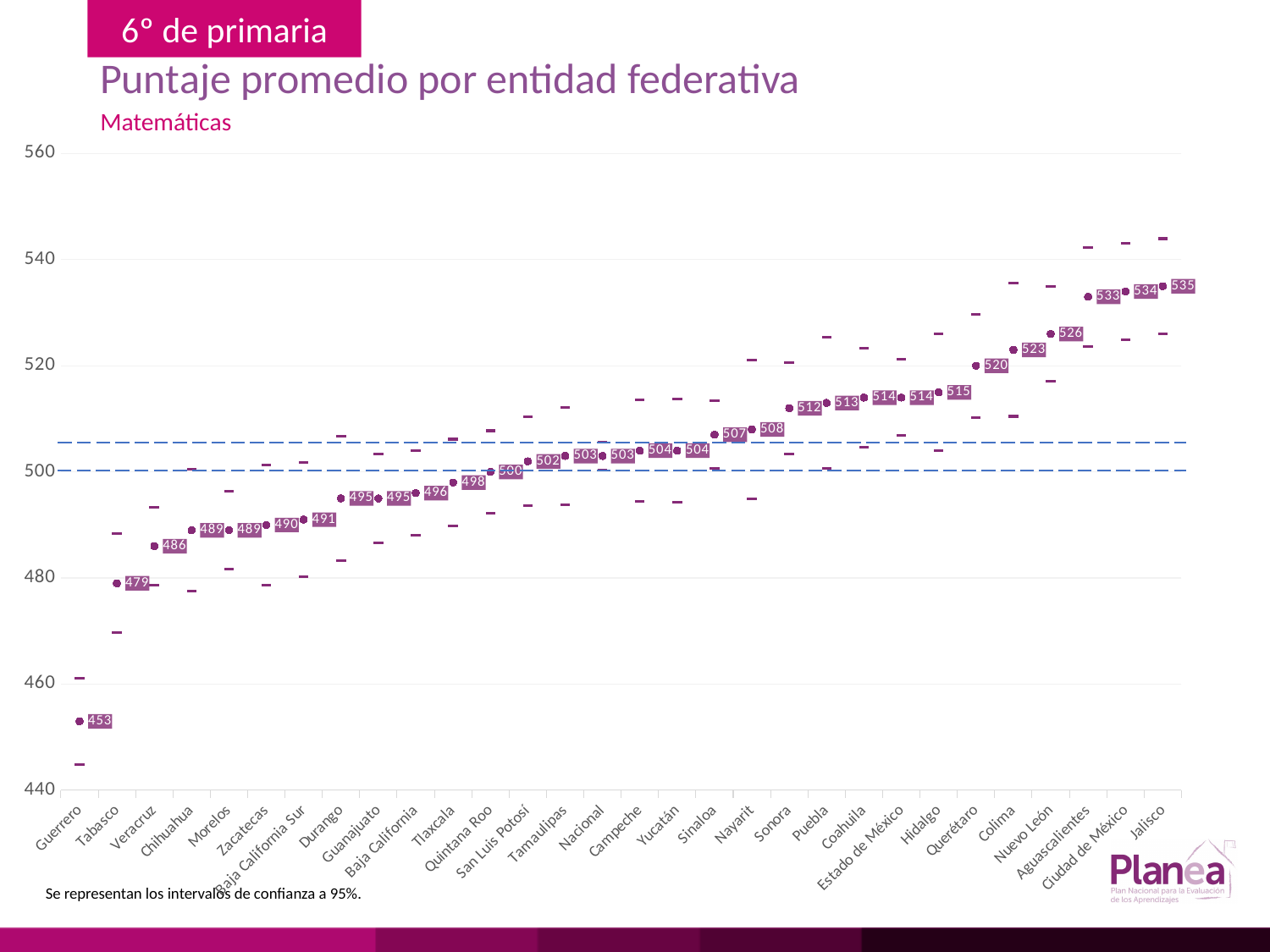

# Puntaje promedio por entidad federativa
Matemáticas

### Chart

| Category |  |  |  |
|---|---|---|---|
| Guerrero | 444.841 | 461.159 | 453.0 |
| Tabasco | 469.647 | 488.353 | 479.0 |
| Veracruz | 478.637 | 493.363 | 486.0 |
| Chihuahua | 477.458 | 500.542 | 489.0 |
| Morelos | 481.637 | 496.363 | 489.0 |
| Zacatecas | 478.657 | 501.343 | 490.0 |
| Baja California Sur | 480.254 | 501.746 | 491.0 |
| Durango | 483.259 | 506.741 | 495.0 |
| Guanajuato | 486.642 | 503.358 | 495.0 |
| Baja California | 488.04 | 503.96 | 496.0 |
| Tlaxcala | 489.841 | 506.159 | 498.0 |
| Quintana Roo | 492.239 | 507.761 | 500.0 |
| San Luis Potosí | 493.642 | 510.358 | 502.0 |
| Tamaulipas | 493.846 | 512.154 | 503.0 |
| Nacional | 500.413 | 505.587 | 503.0 |
| Campeche | 494.448 | 513.552 | 504.0 |
| Yucatán | 494.249 | 513.751 | 504.0 |
| Sinaloa | 500.632 | 513.368 | 507.0 |
| Nayarit | 494.866 | 521.134 | 508.0 |
| Sonora | 503.443 | 520.557 | 512.0 |
| Puebla | 500.662 | 525.338 | 513.0 |
| Coahuila | 504.647 | 523.353 | 514.0 |
| Estado de México | 506.836 | 521.164 | 514.0 |
| Hidalgo | 504.055 | 525.945 | 515.0 |
| Querétaro | 510.249 | 529.751 | 520.0 |
| Colima | 510.463 | 535.537 | 523.0 |
| Nuevo León | 517.045 | 534.955 | 526.0 |
| Aguascalientes | 523.647 | 542.353 | 533.0 |
| Ciudad de México | 524.846 | 543.154 | 534.0 |
| Jalisco | 526.045 | 543.955 | 535.0 |
Se representan los intervalos de confianza a 95%.